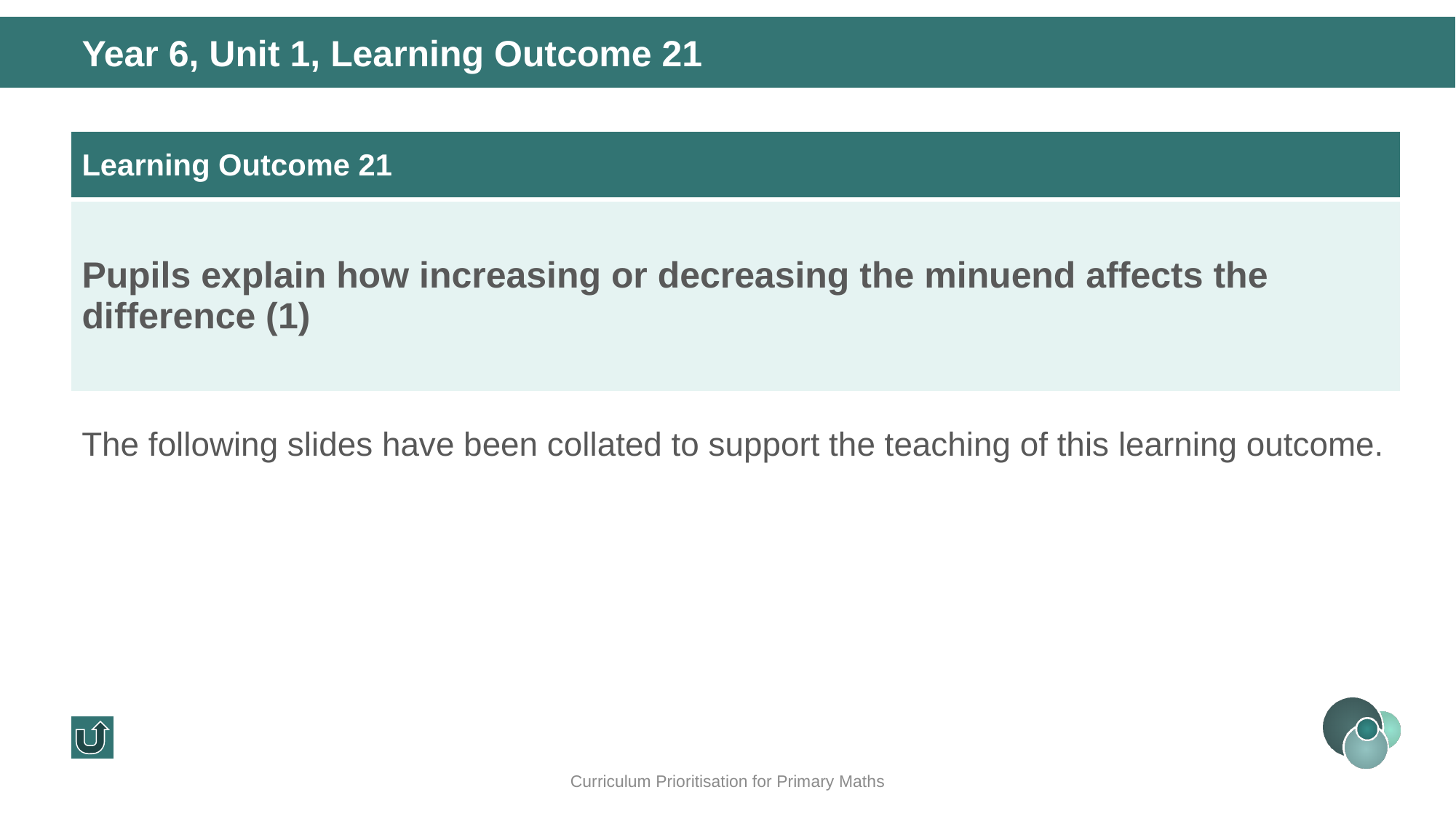

Year 6, Unit 1, Learning Outcome 21
| Learning Outcome 21 |
| --- |
| Pupils explain how increasing or decreasing the minuend affects the difference (1) |
The following slides have been collated to support the teaching of this learning outcome.

Curriculum Prioritisation for Primary Maths